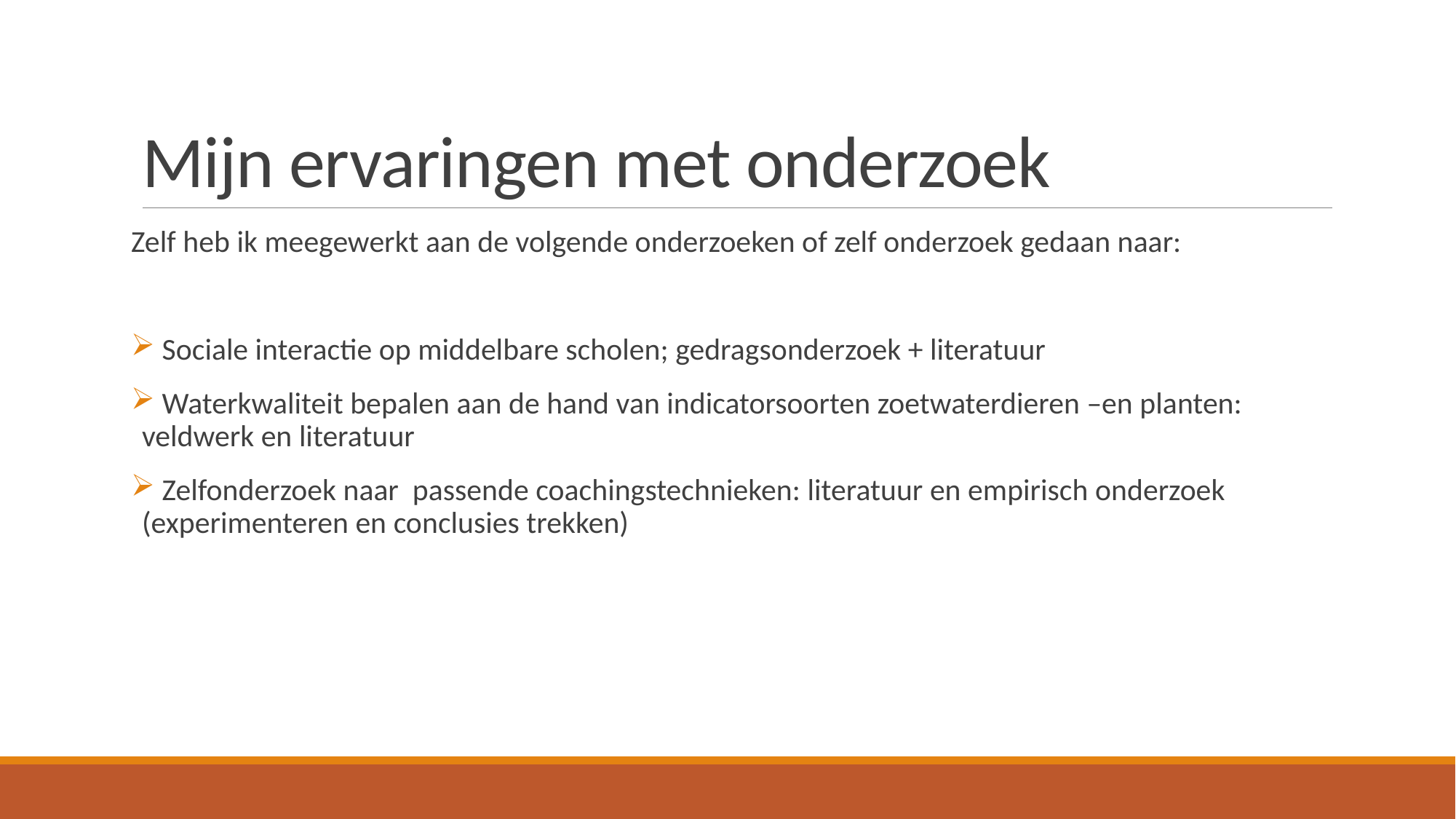

# Mijn ervaringen met onderzoek
Zelf heb ik meegewerkt aan de volgende onderzoeken of zelf onderzoek gedaan naar:

 Sociale interactie op middelbare scholen; gedragsonderzoek + literatuur
 Waterkwaliteit bepalen aan de hand van indicatorsoorten zoetwaterdieren –en planten: veldwerk en literatuur
 Zelfonderzoek naar  passende coachingstechnieken: literatuur en empirisch onderzoek (experimenteren en conclusies trekken)